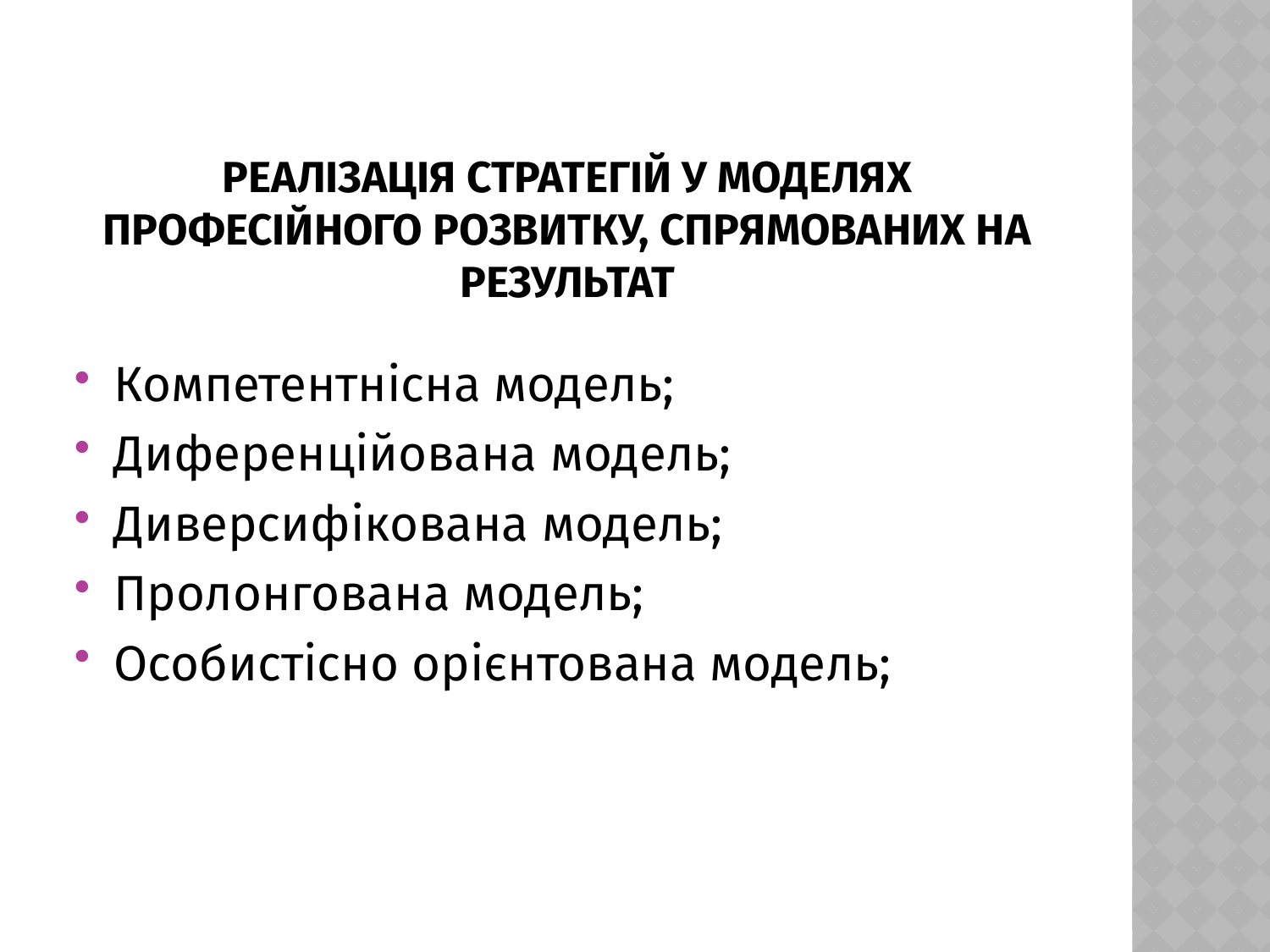

# Реалізація стратегій у моделях професійного розвитку, спрямованих на результат
Компетентнісна модель;
Диференційована модель;
Диверсифікована модель;
Пролонгована модель;
Особистісно орієнтована модель;